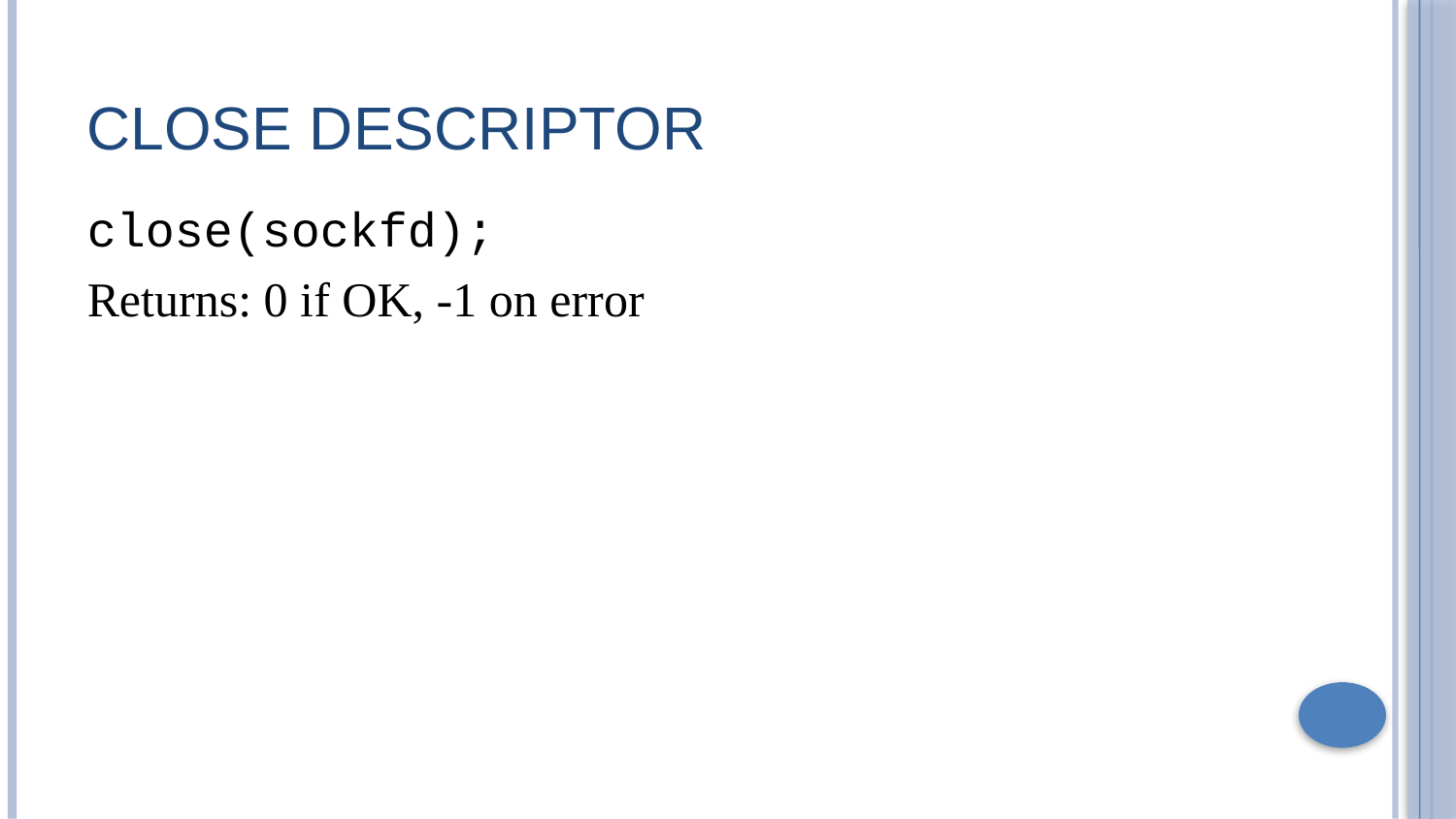

# Close Descriptor
close(sockfd);
Returns: 0 if OK, -1 on error